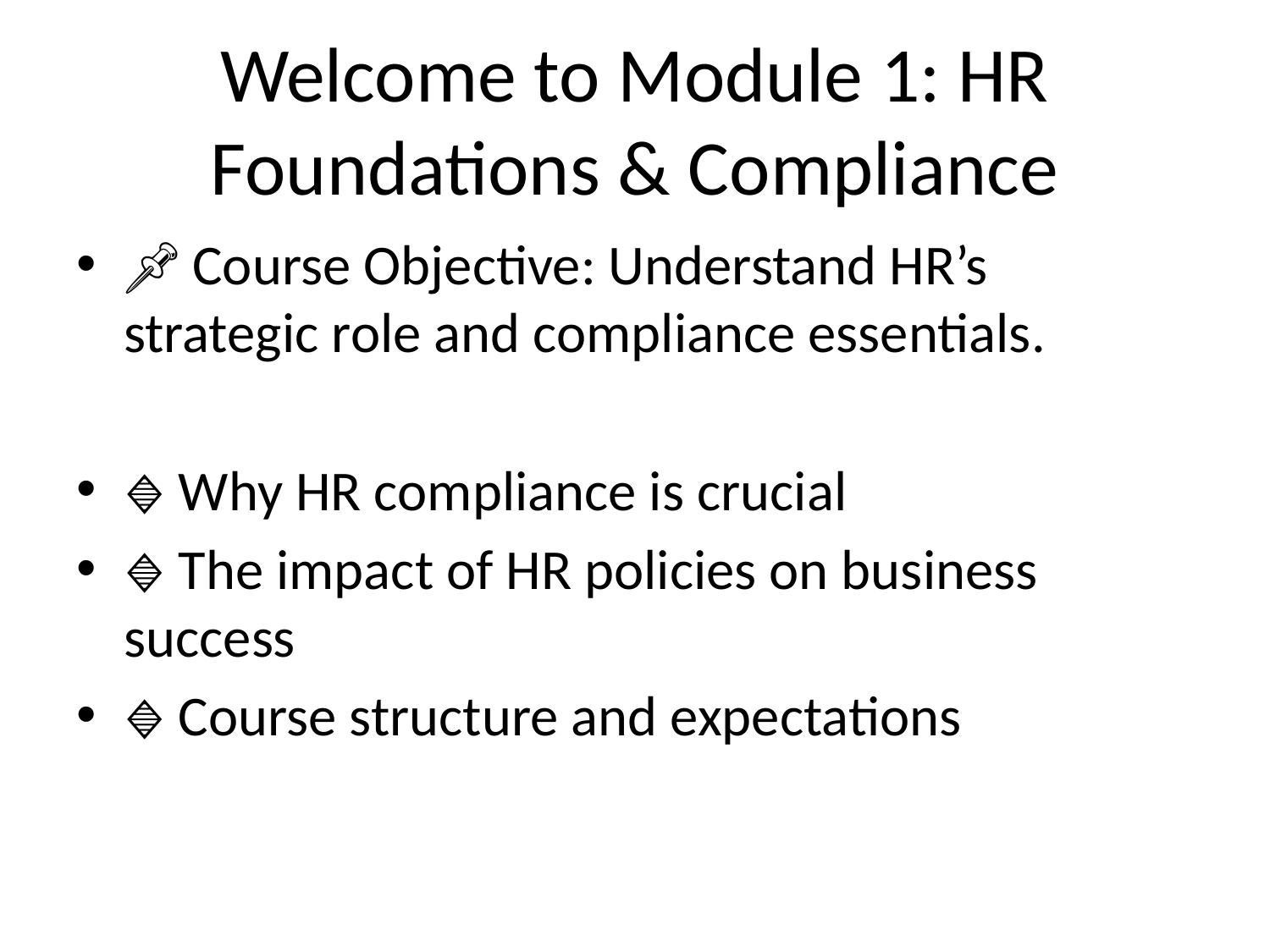

# Welcome to Module 1: HR Foundations & Compliance
📌 Course Objective: Understand HR’s strategic role and compliance essentials.

🔹 Why HR compliance is crucial
🔹 The impact of HR policies on business success
🔹 Course structure and expectations